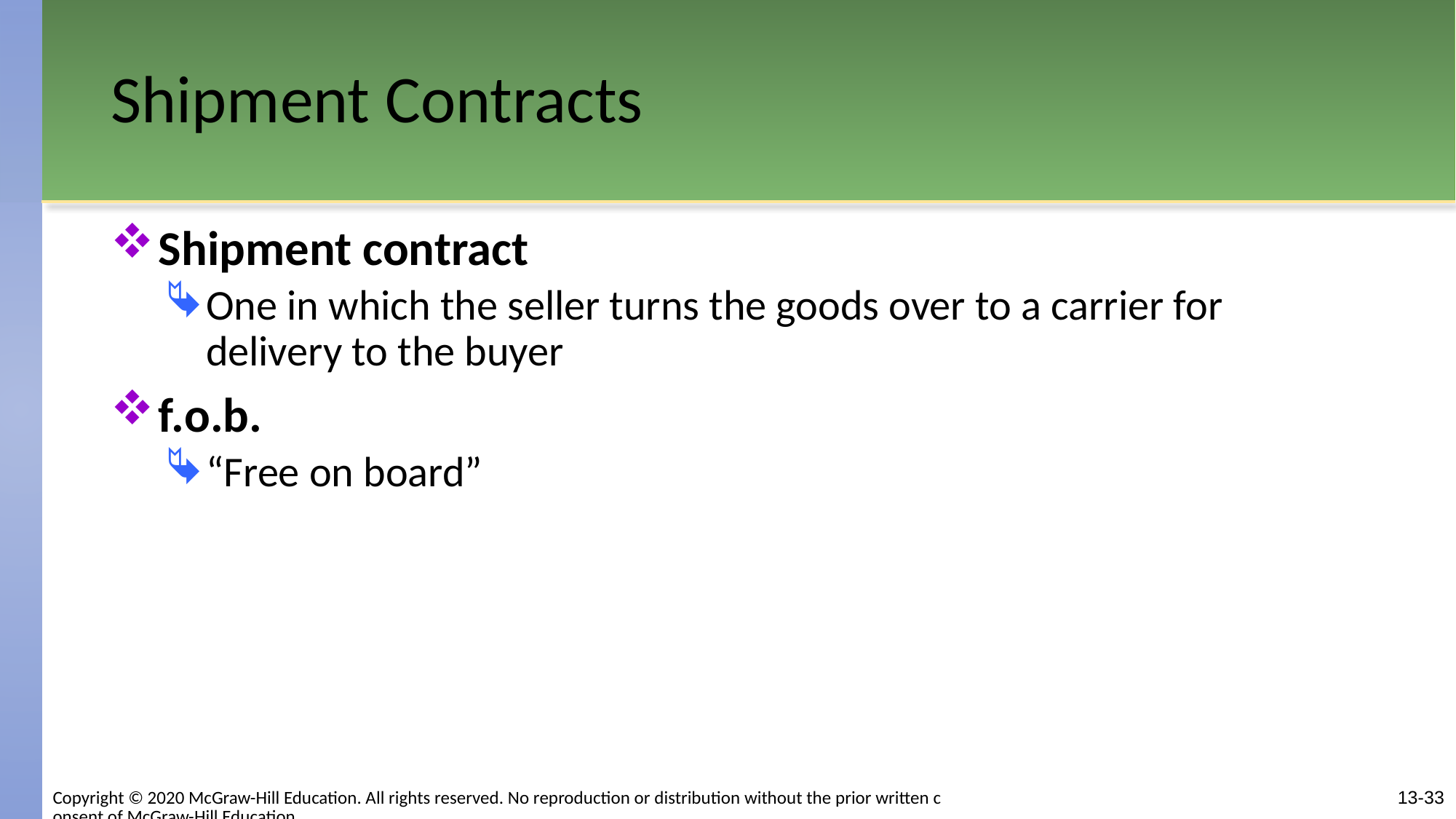

# Shipment Contracts
Shipment contract
One in which the seller turns the goods over to a carrier for delivery to the buyer
f.o.b.
“Free on board”
Copyright © 2020 McGraw-Hill Education. All rights reserved. No reproduction or distribution without the prior written consent of McGraw-Hill Education.
13-33